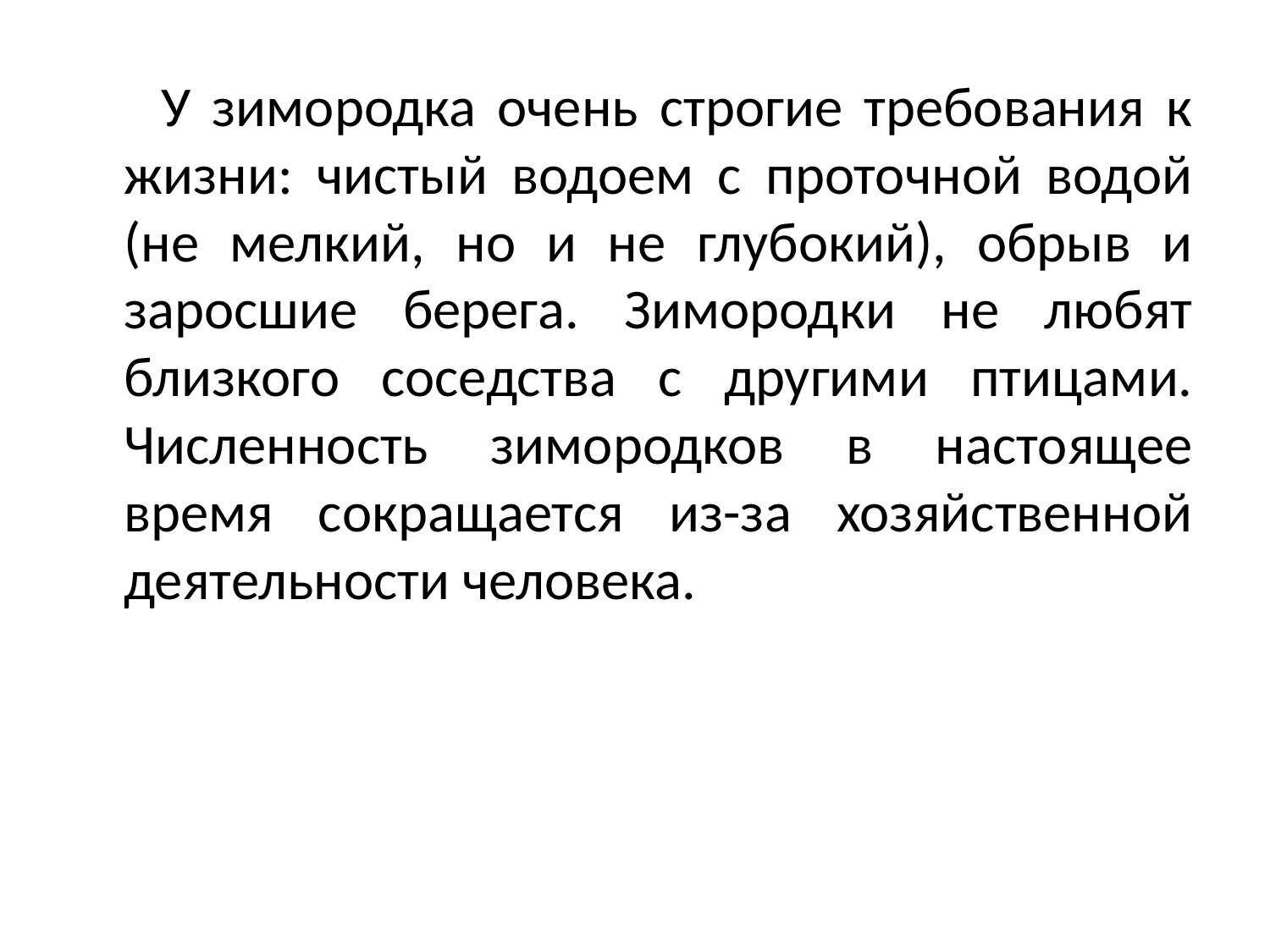

У зимородка очень строгие требования к жизни: чистый водоем с проточной водой (не мелкий, но и не глубокий), обрыв и заросшие берега. Зимородки не любят близкого соседства с другими птицами. Численность зимородков в настоящее время сокращается из-за хозяйственной деятельности человека.